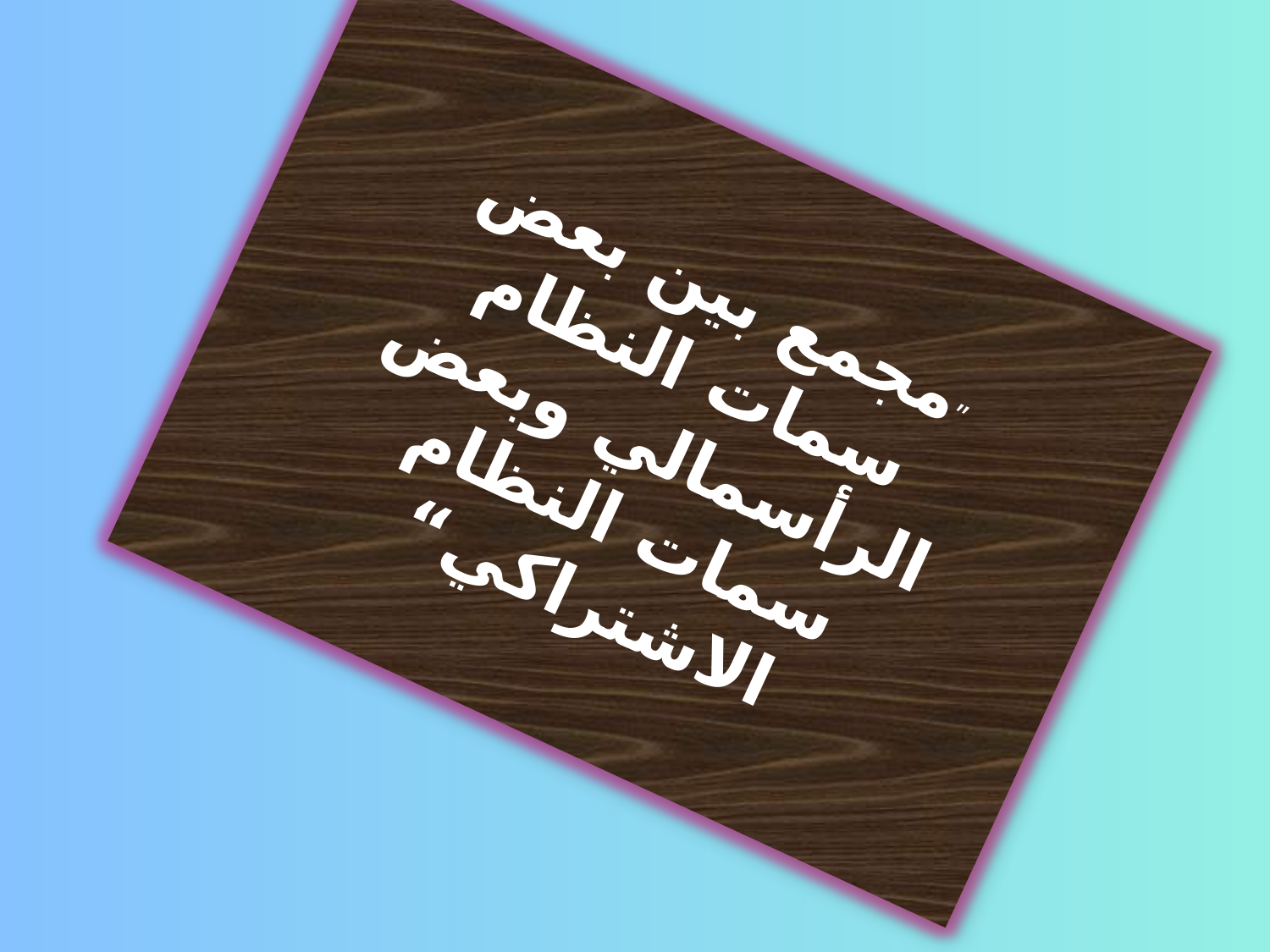

”مجمع بين بعض سمات النظام الرأسمالي وبعض سمات النظام الاشتراكي“